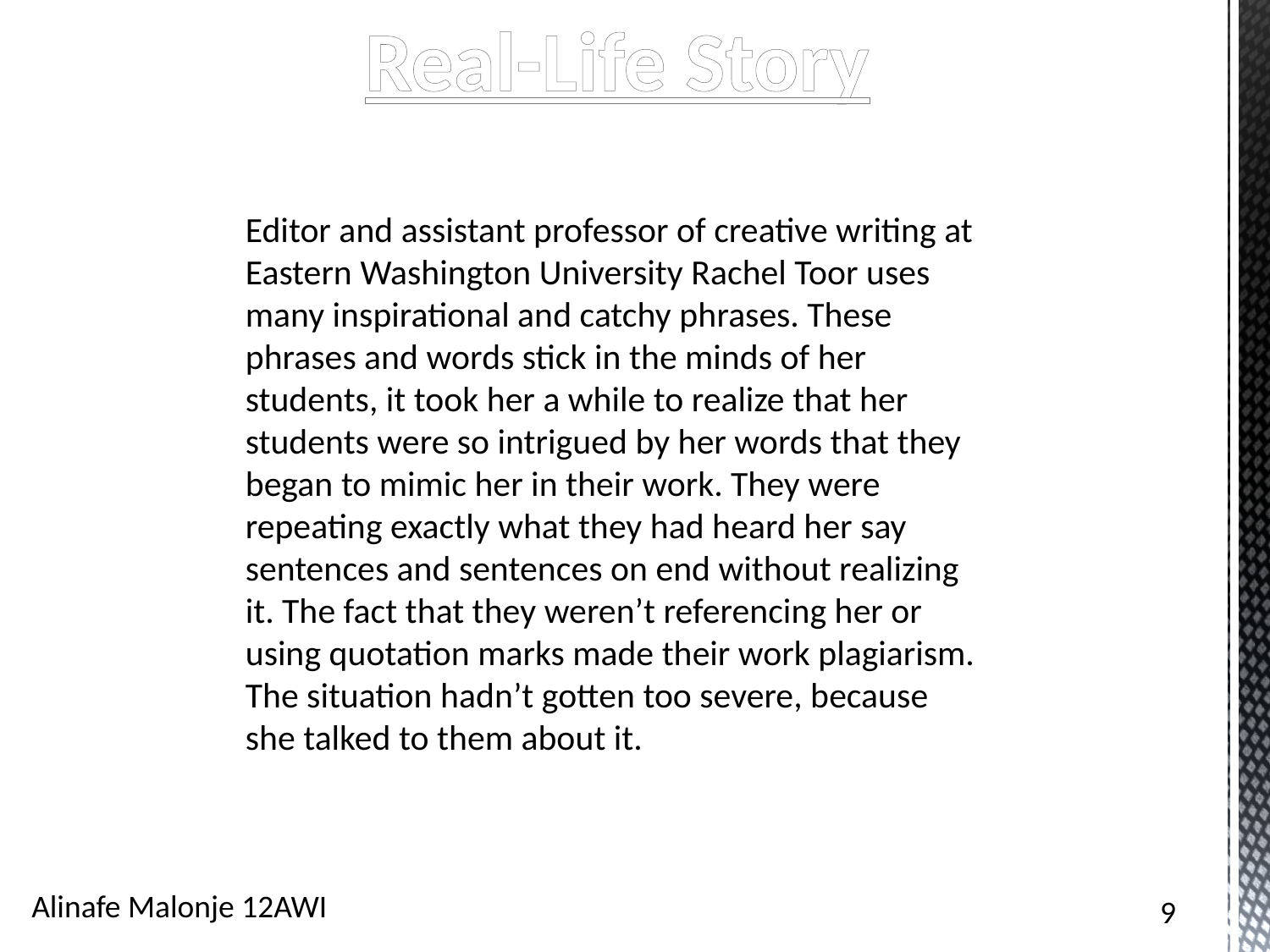

Real-Life Story
Editor and assistant professor of creative writing at Eastern Washington University Rachel Toor uses many inspirational and catchy phrases. These phrases and words stick in the minds of her students, it took her a while to realize that her students were so intrigued by her words that they began to mimic her in their work. They were repeating exactly what they had heard her say sentences and sentences on end without realizing it. The fact that they weren’t referencing her or using quotation marks made their work plagiarism. The situation hadn’t gotten too severe, because she talked to them about it.